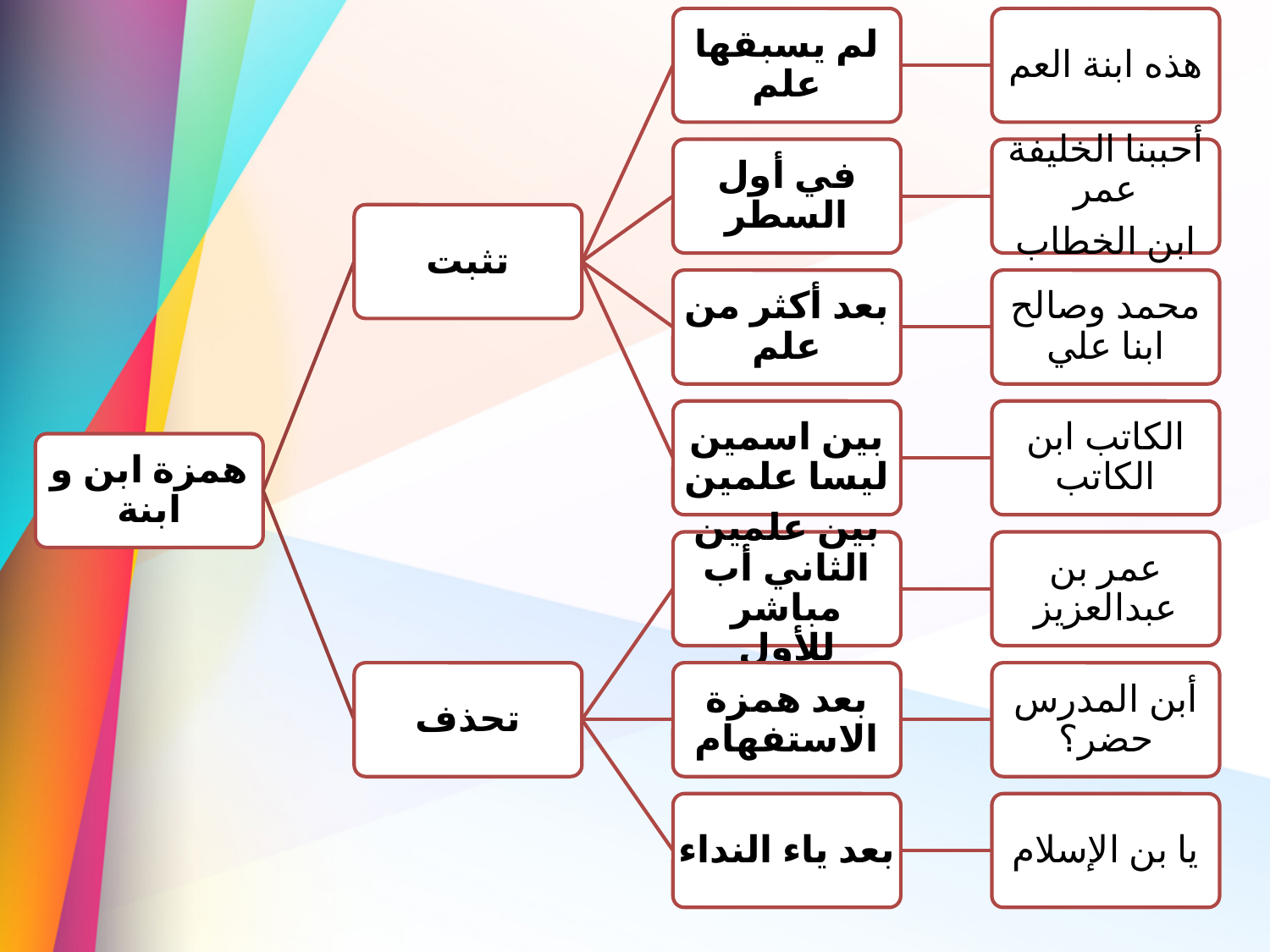

همزة ابن و ابنة

تثبت

لم يسبقها علم

هذه ابنة العم

في أول السطر

أحببنا الخليفة عمر
ابن الخطاب

بعد أكثر من علم

محمد وصالح ابنا علي

بين اسمين ليسا علمين

الكاتب ابن الكاتب

تحذف

بين علمين الثاني أب مباشر للأول

عمر بن عبدالعزيز

بعد همزة الاستفهام

أبن المدرس حضر؟

بعد ياء النداء

يا بن الإسلام